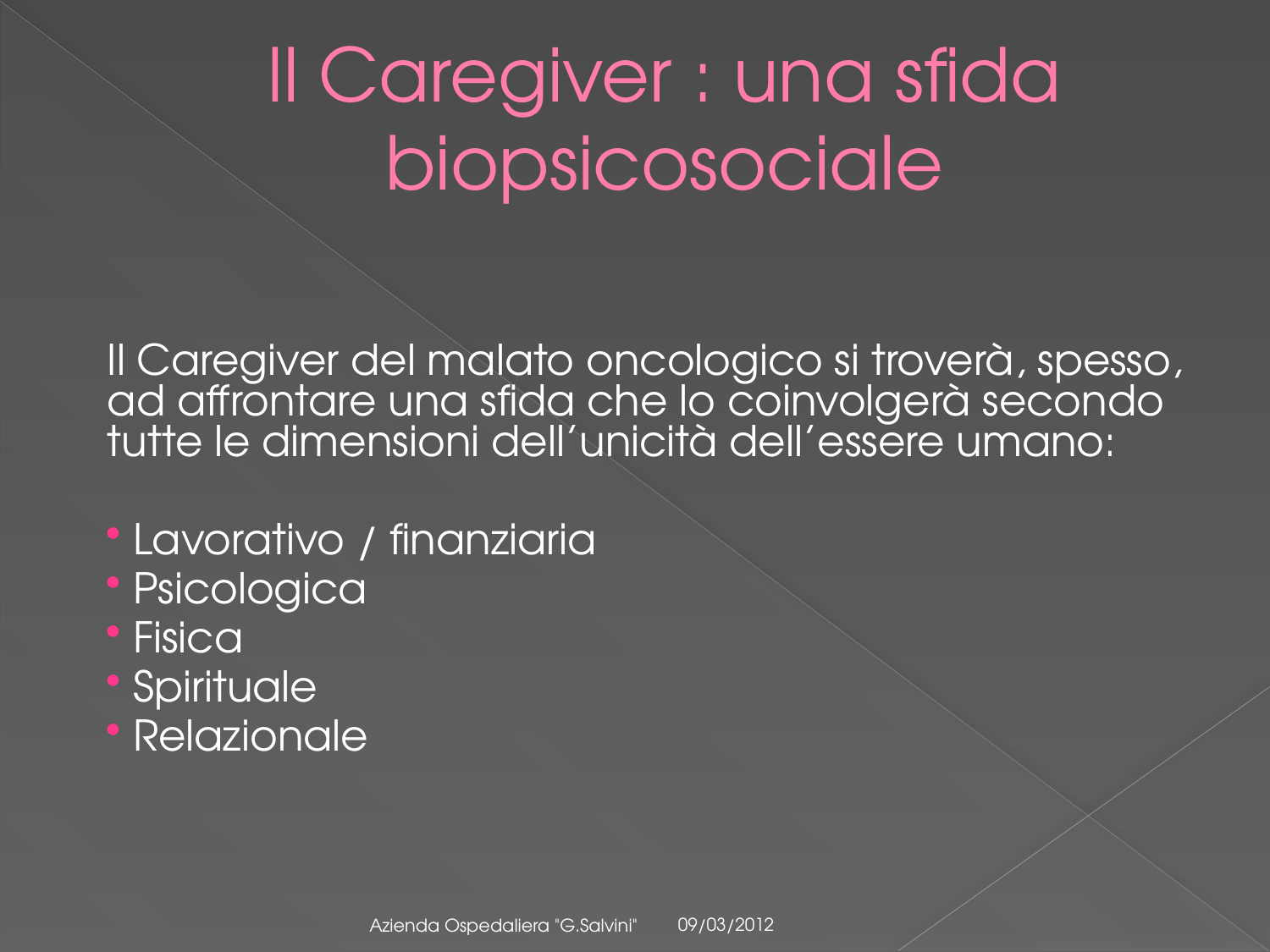

# Il Caregiver : una sfida biopsicosociale

Il Caregiver del malato oncologico si troverà, spesso, ad affrontare una sfida che lo coinvolgerà secondo tutte le dimensioni dell’unicità dell’essere umano:

 Lavorativo / finanziaria
 Psicologica
 Fisica
 Spirituale
 Relazionale

09/03/2012
Azienda Ospedaliera "G.Salvini"